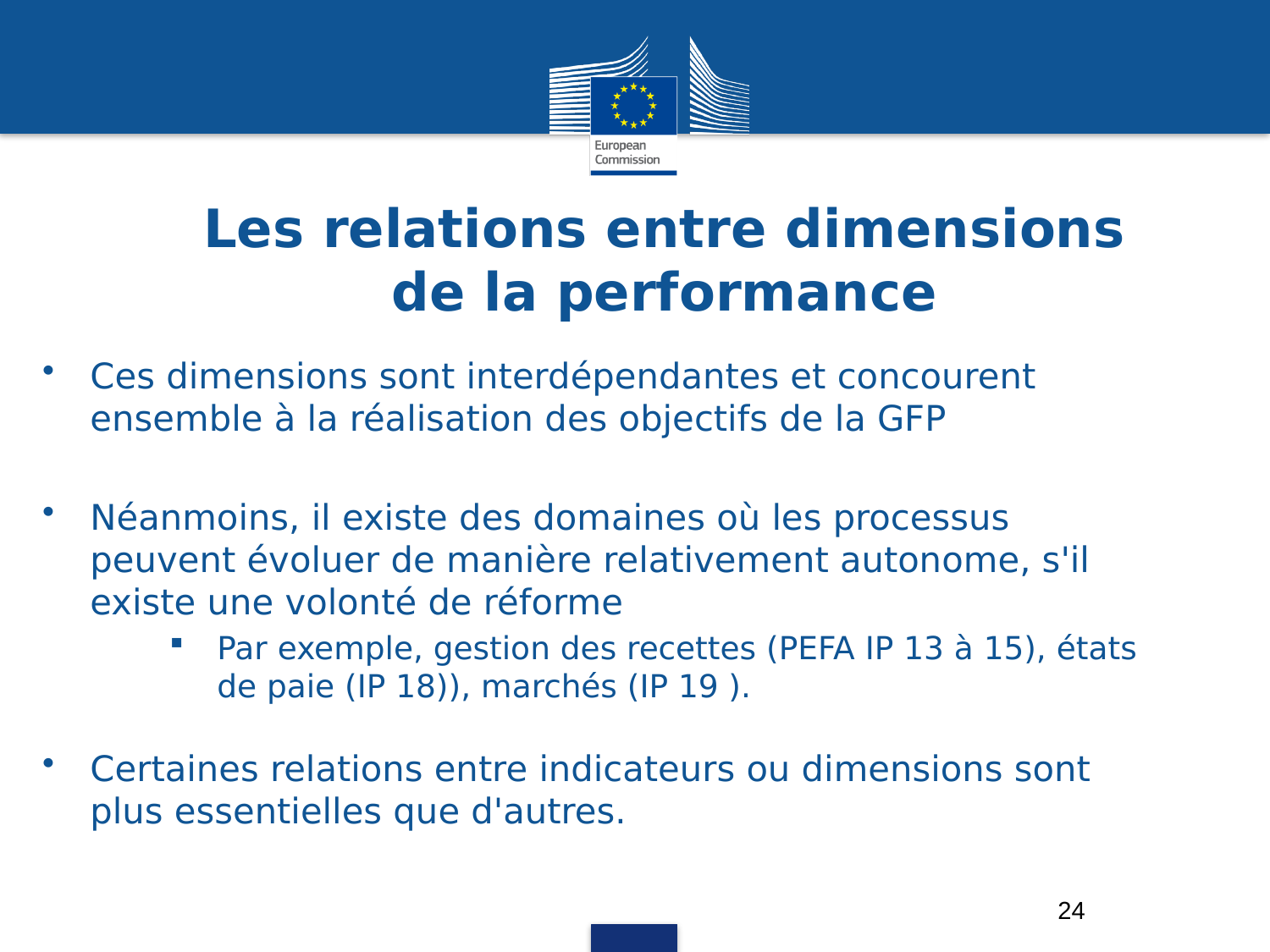

# Les relations entre dimensions de la performance
Ces dimensions sont interdépendantes et concourent ensemble à la réalisation des objectifs de la GFP

Néanmoins, il existe des domaines où les processus peuvent évoluer de manière relativement autonome, s'il existe une volonté de réforme
Par exemple, gestion des recettes (PEFA IP 13 à 15), états de paie (IP 18)), marchés (IP 19 ).
Certaines relations entre indicateurs ou dimensions sont plus essentielles que d'autres.
24